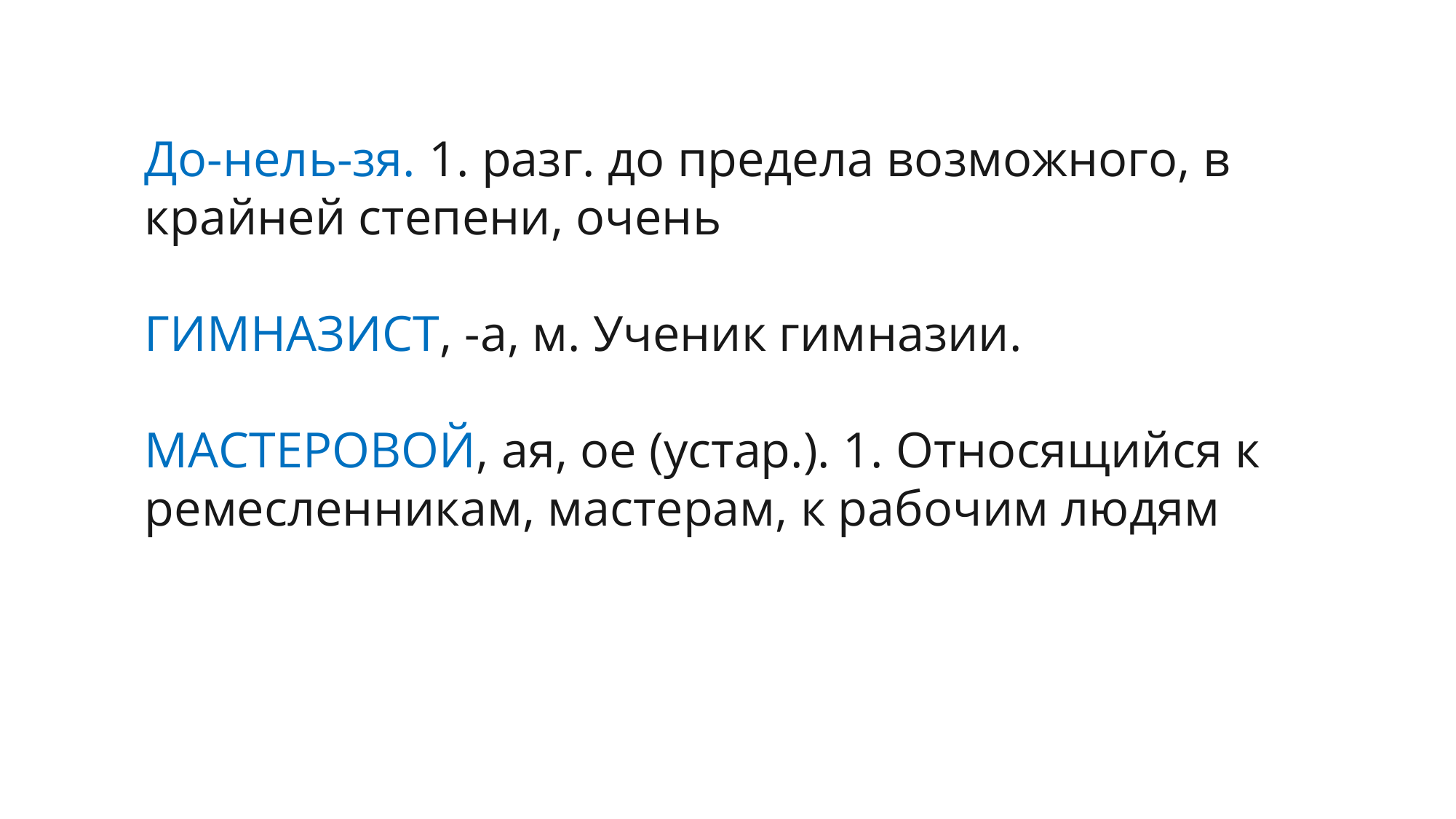

До-нель-зя. 1. разг. до предела возможного, в крайней степени, очень
ГИМНАЗИСТ, -а, м. Ученик гимназии.
МАСТЕРОВОЙ, ая, ое (устар.). 1. Относящийся к ремесленникам, мастерам, к рабочим людям